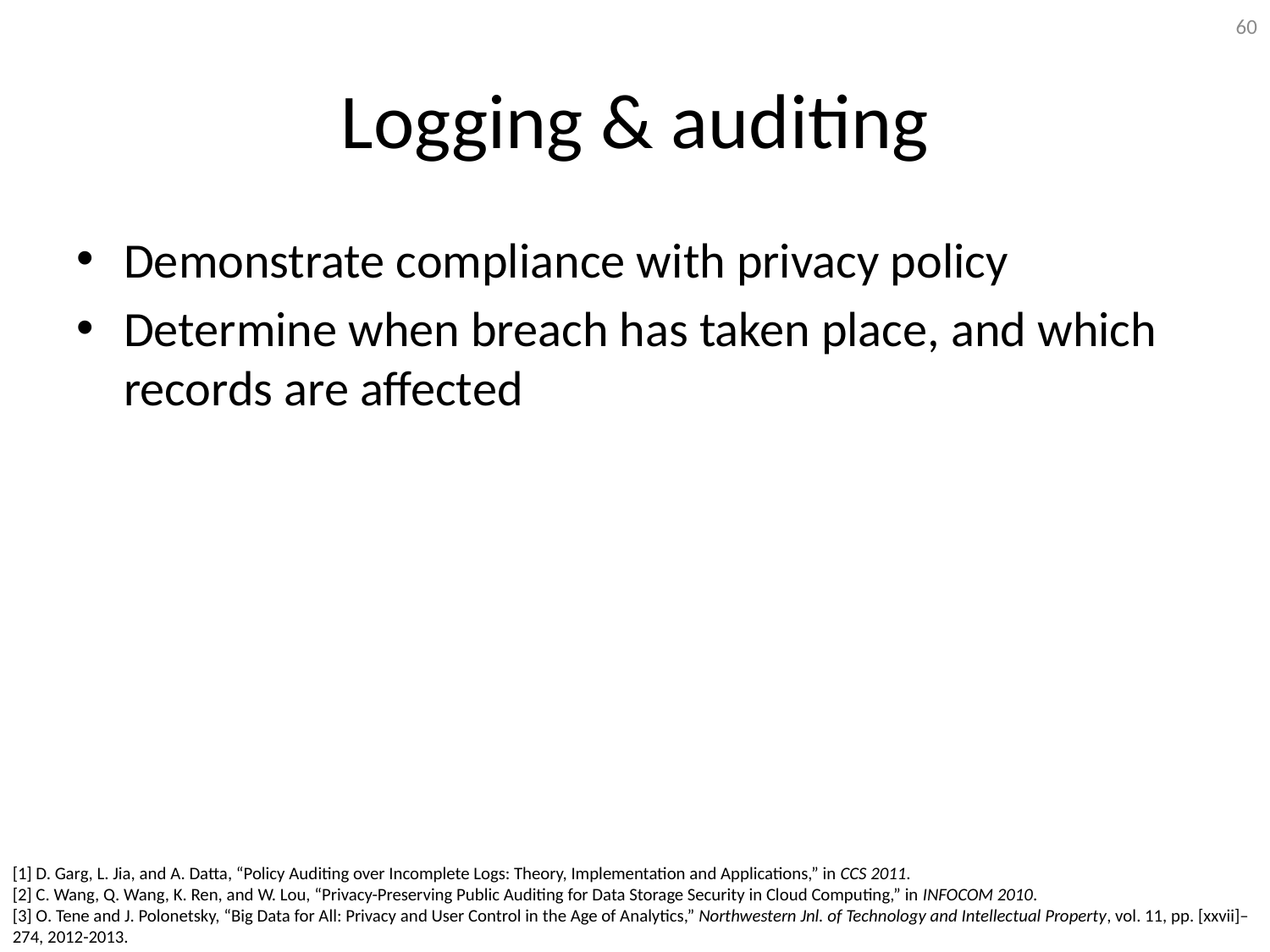

60
# Logging & auditing
Demonstrate compliance with privacy policy
Determine when breach has taken place, and which records are affected

[1] D. Garg, L. Jia, and A. Datta, “Policy Auditing over Incomplete Logs: Theory, Implementation and Applications,” in CCS 2011.
[2] C. Wang, Q. Wang, K. Ren, and W. Lou, “Privacy-Preserving Public Auditing for Data Storage Security in Cloud Computing,” in INFOCOM 2010.
[3] O. Tene and J. Polonetsky, “Big Data for All: Privacy and User Control in the Age of Analytics,” Northwestern Jnl. of Technology and Intellectual Property, vol. 11, pp. [xxvii]–274, 2012-2013.